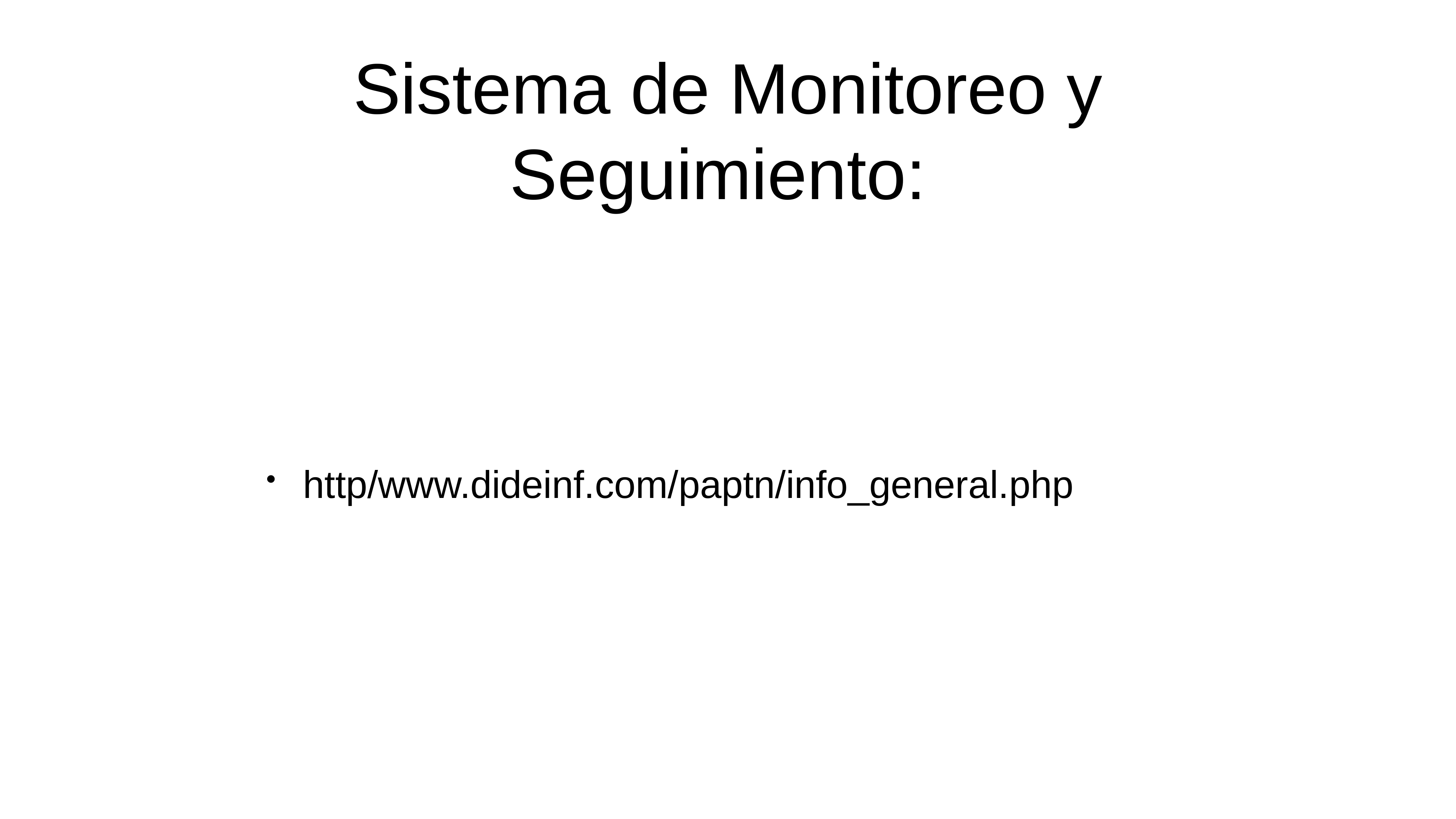

# Sistema de Monitoreo y Seguimiento:
http/www.dideinf.com/paptn/info_general.php